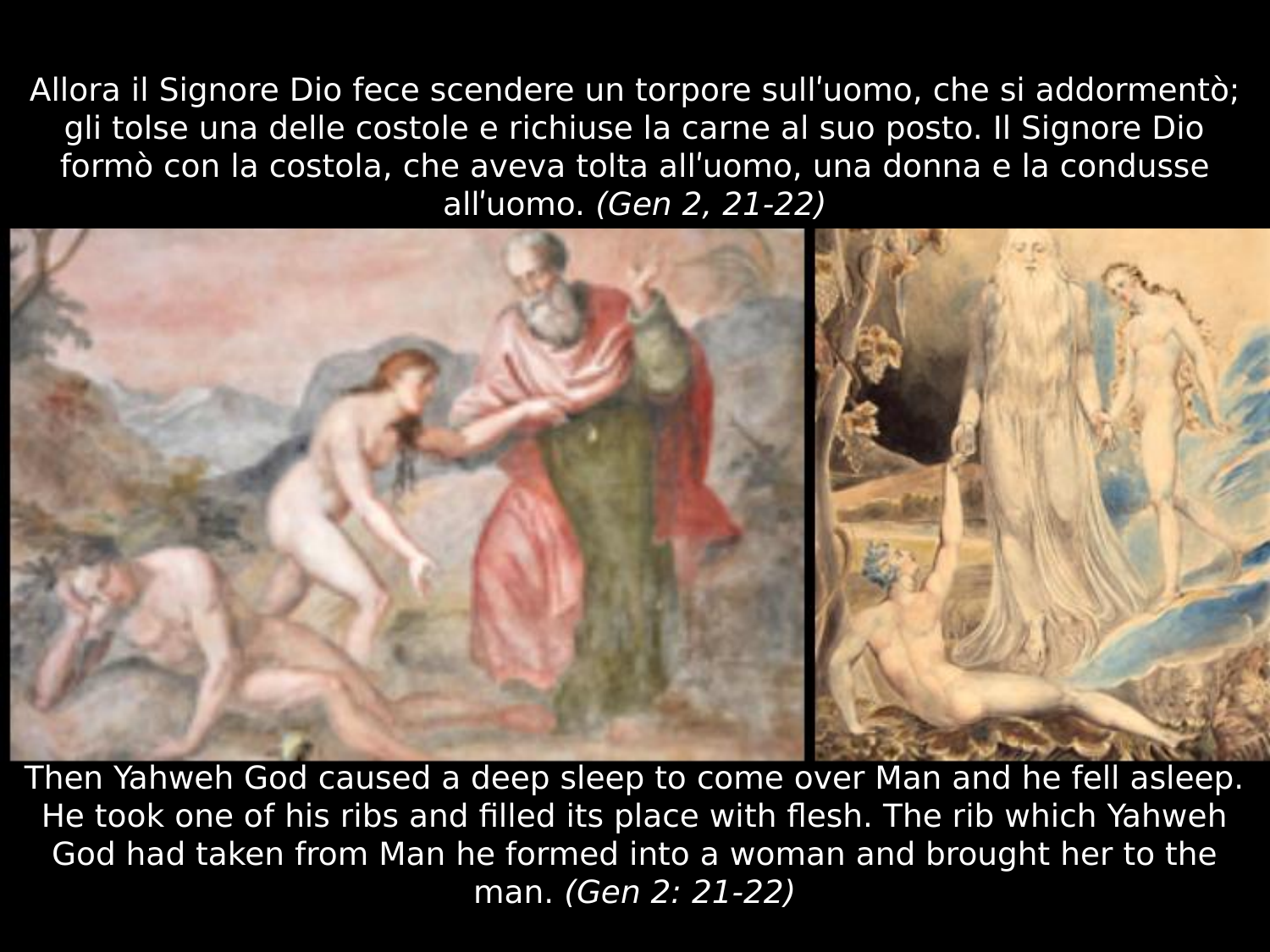

Allora il Signore Dio fece scendere un torpore sull’uomo, che si addormentò; gli tolse una delle costole e richiuse la carne al suo posto. Il Signore Dio formò con la costola, che aveva tolta all’uomo, una donna e la condusse all’uomo. (Gen 2, 21-22)
Then Yahweh God caused a deep sleep to come over Man and he fell asleep. He took one of his ribs and filled its place with flesh. The rib which Yahweh God had taken from Man he formed into a woman and brought her to the man. (Gen 2: 21-22)